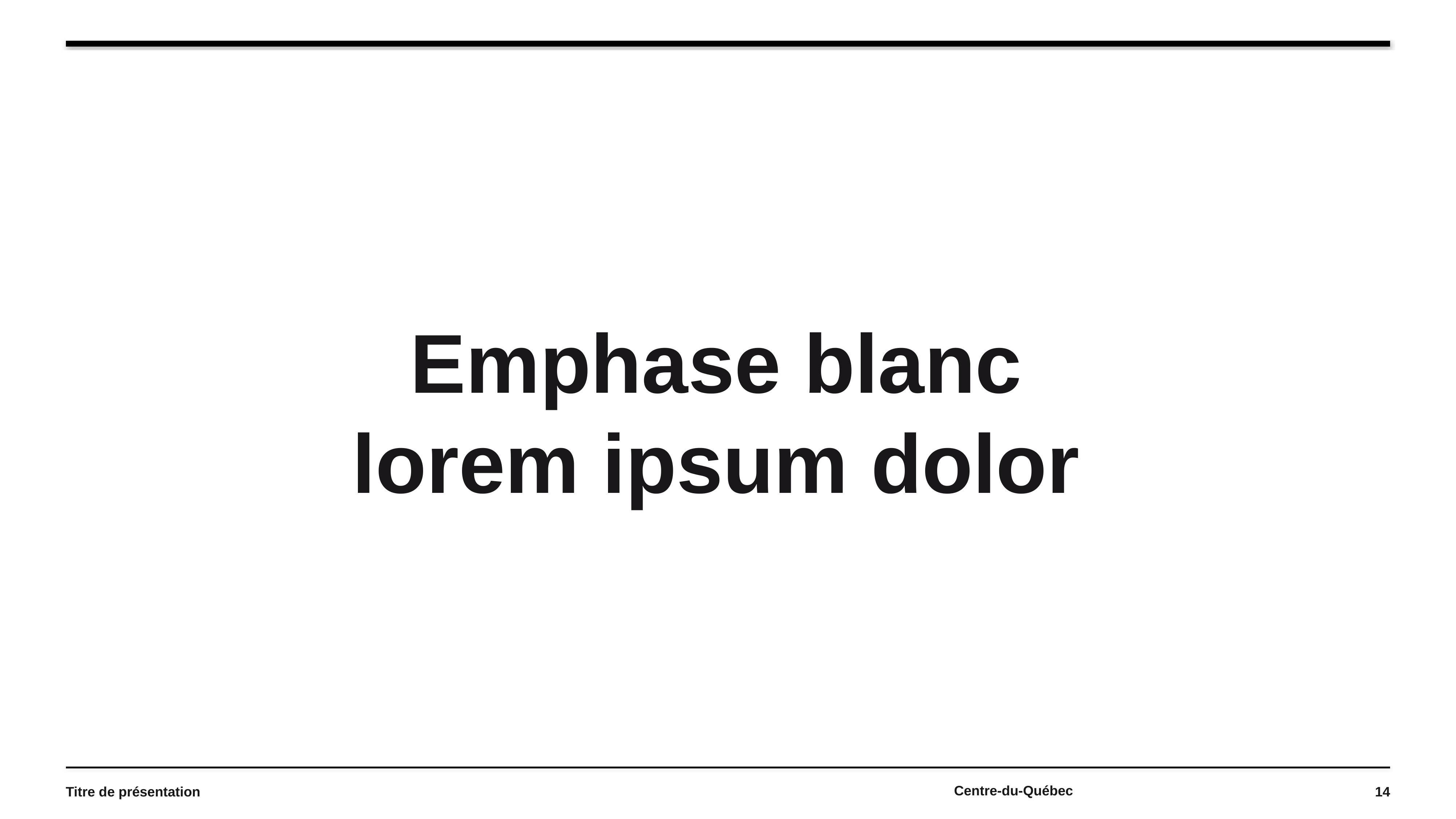

# Emphase blanc lorem ipsum dolor
Titre de présentation
14